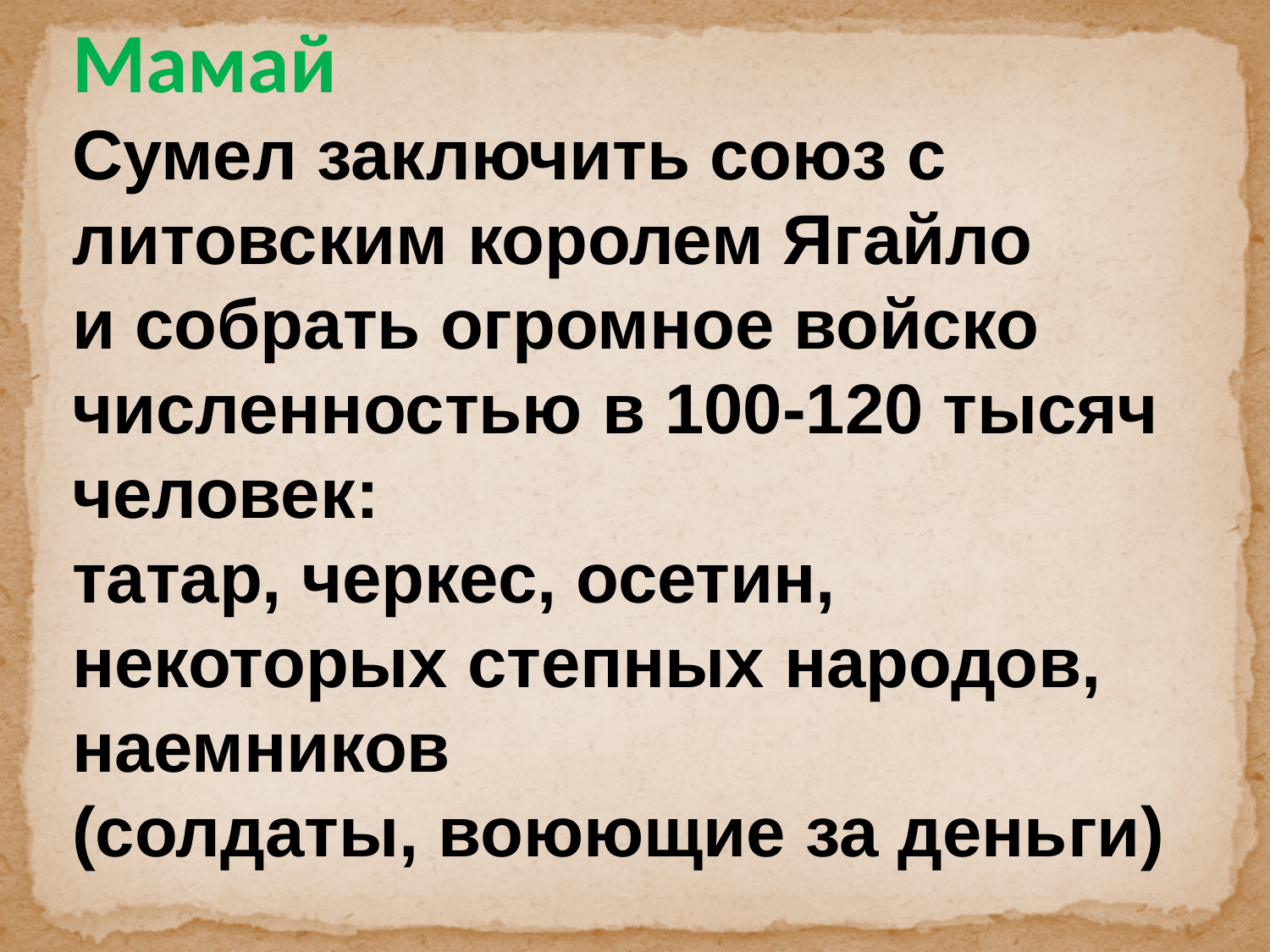

Мамай
Сумел заключить союз с литовским королем Ягайло
и собрать огромное войско численностью в 100-120 тысяч человек:
татар, черкес, осетин, некоторых степных народов,  наемников
(солдаты, воюющие за деньги)